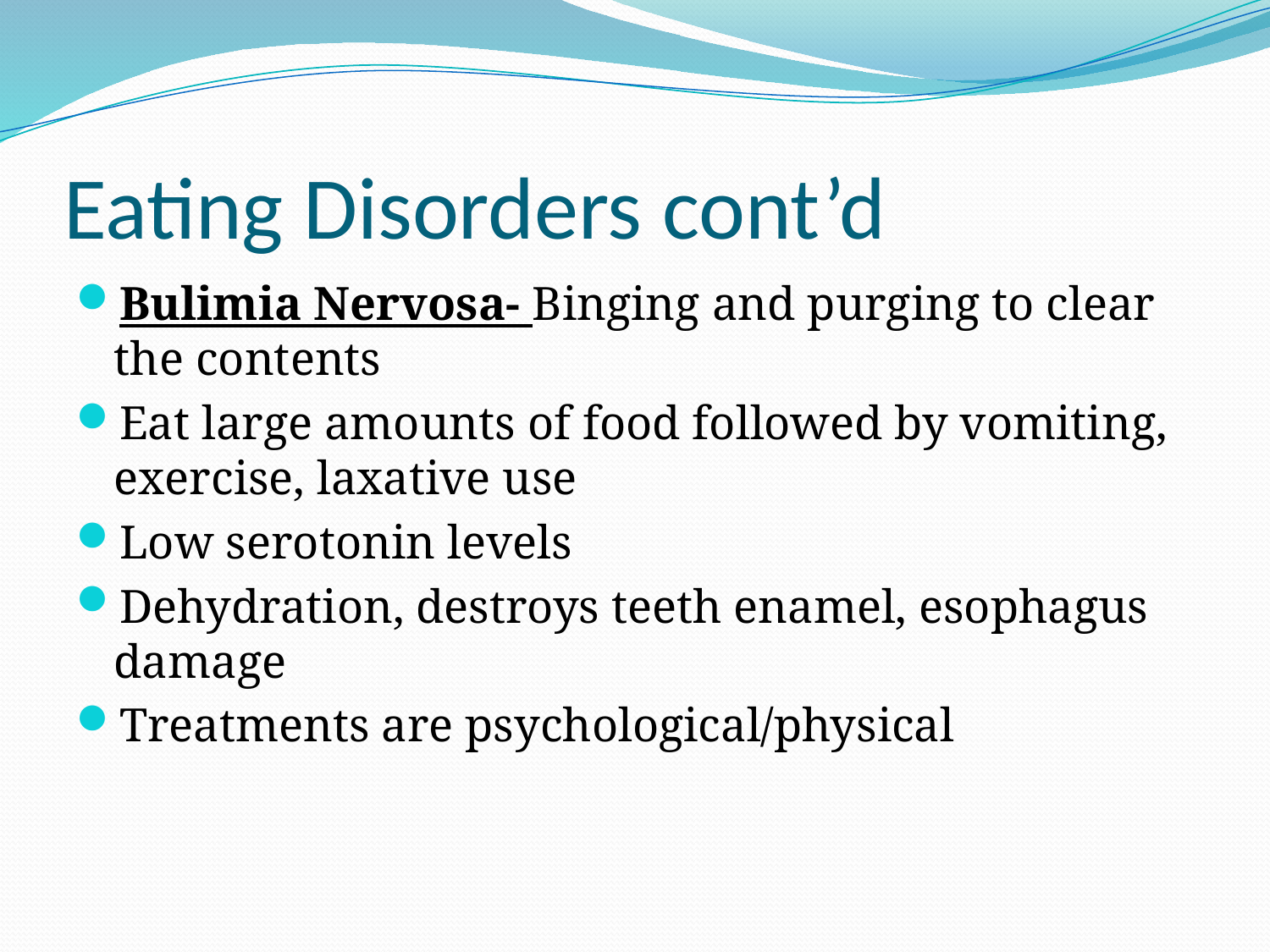

# Eating Disorders cont’d
Bulimia Nervosa- Binging and purging to clear the contents
Eat large amounts of food followed by vomiting, exercise, laxative use
Low serotonin levels
Dehydration, destroys teeth enamel, esophagus damage
Treatments are psychological/physical